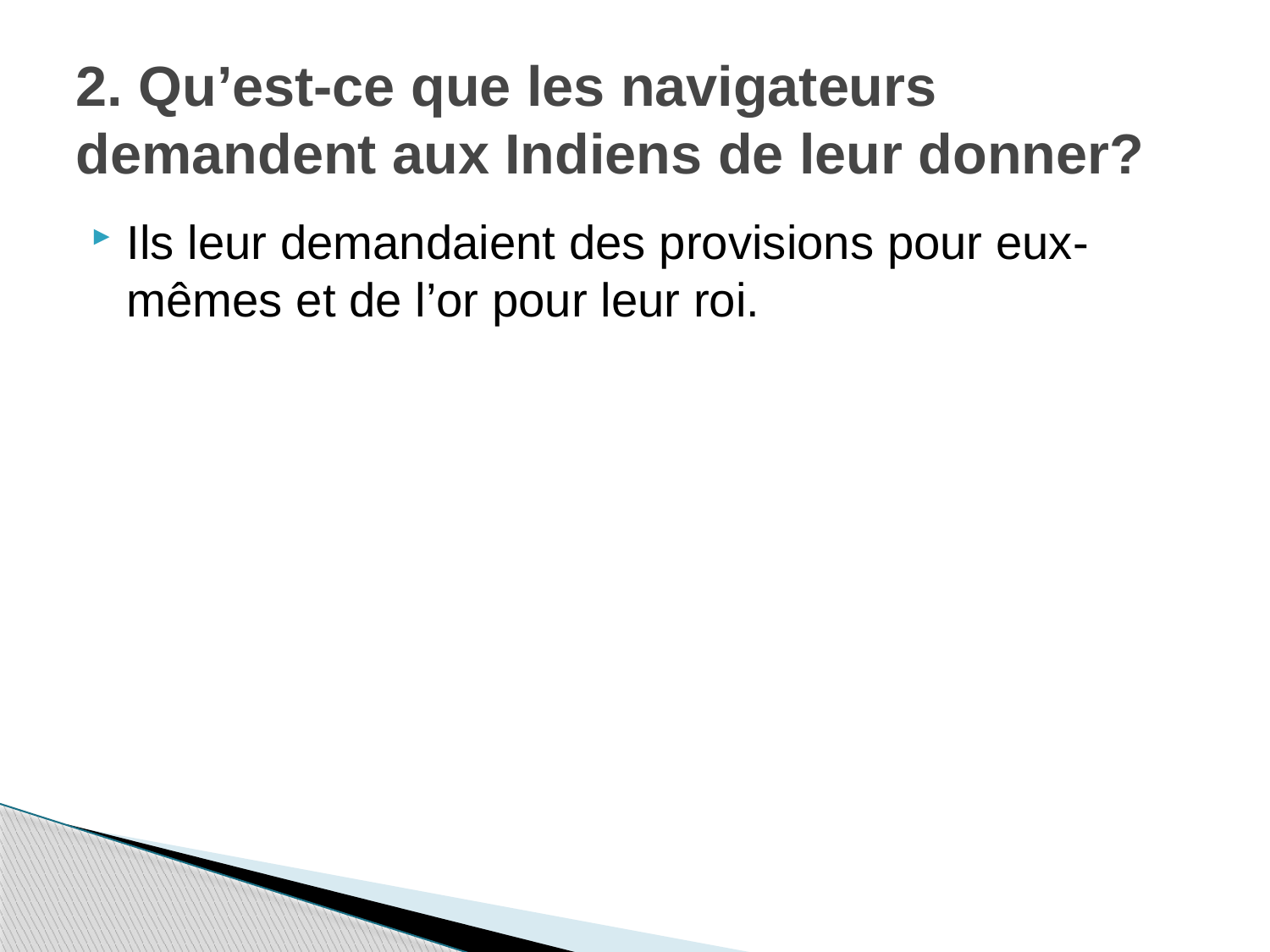

# 2. Qu’est-ce que les navigateurs demandent aux Indiens de leur donner?
Ils leur demandaient des provisions pour eux-mêmes et de l’or pour leur roi.